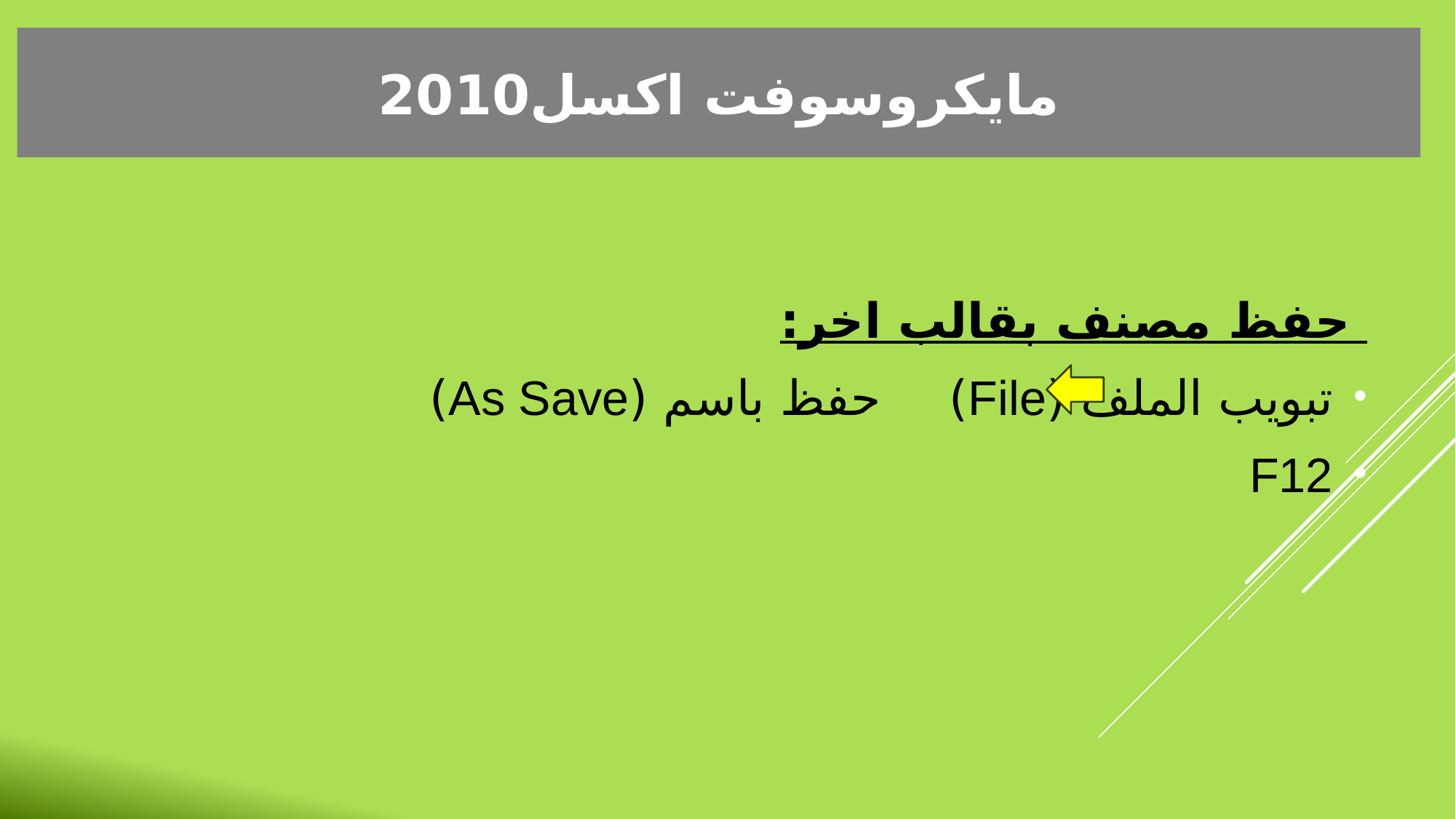

مايكروسوفت اكسل2010
 حفظ مصنف بقالب اخر:
تبويب الملف (File)		 حفظ باسم (As Save)
F12